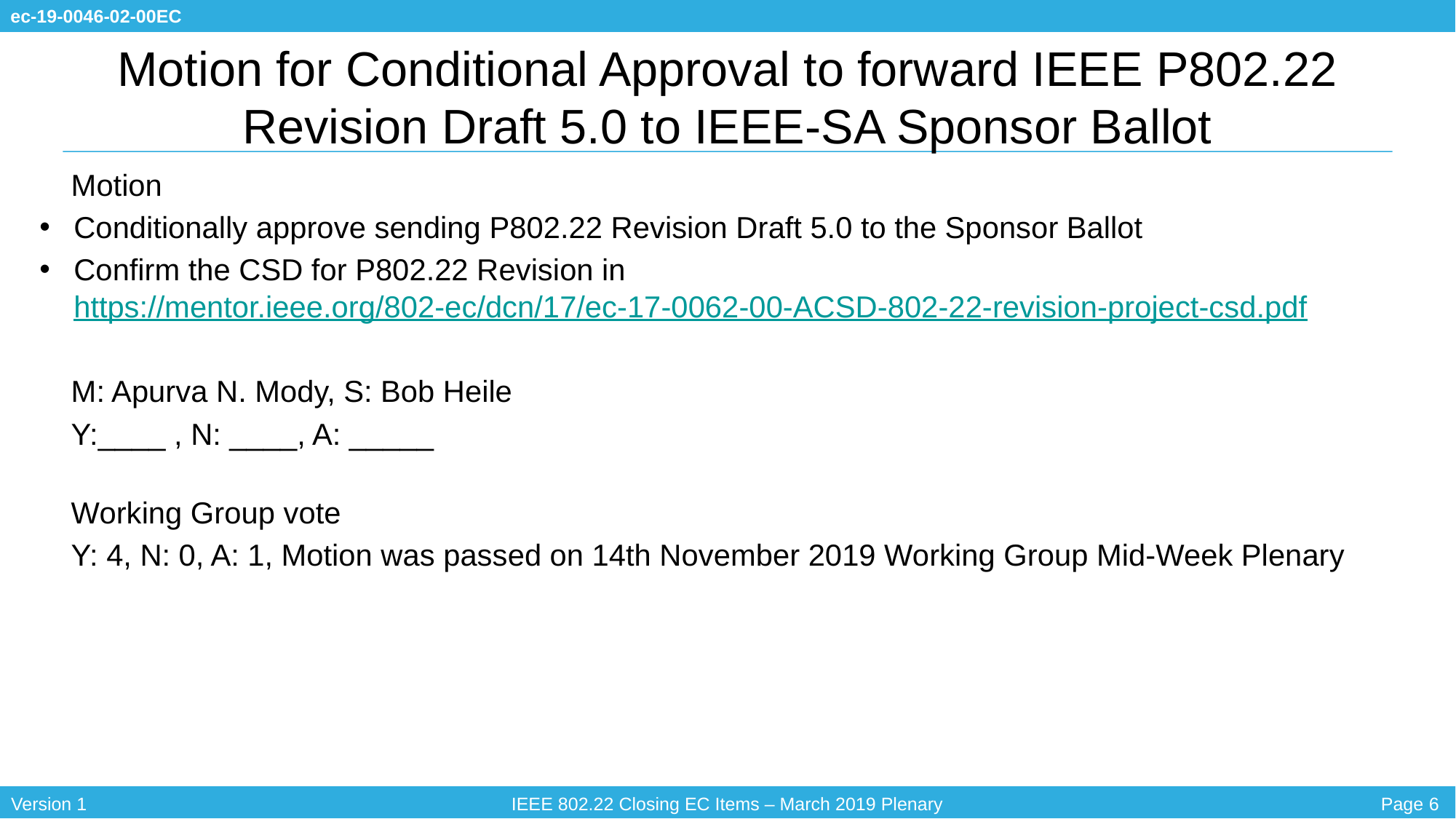

# Motion for Conditional Approval to forward IEEE P802.22 Revision Draft 5.0 to IEEE-SA Sponsor Ballot
Motion
Conditionally approve sending P802.22 Revision Draft 5.0 to the Sponsor Ballot
Confirm the CSD for P802.22 Revision in https://mentor.ieee.org/802-ec/dcn/17/ec-17-0062-00-ACSD-802-22-revision-project-csd.pdf

M: Apurva N. Mody, S: Bob Heile
Y:____ , N: ____, A: _____
Working Group vote
Y: 4, N: 0, A: 1, Motion was passed on 14th November 2019 Working Group Mid-Week Plenary